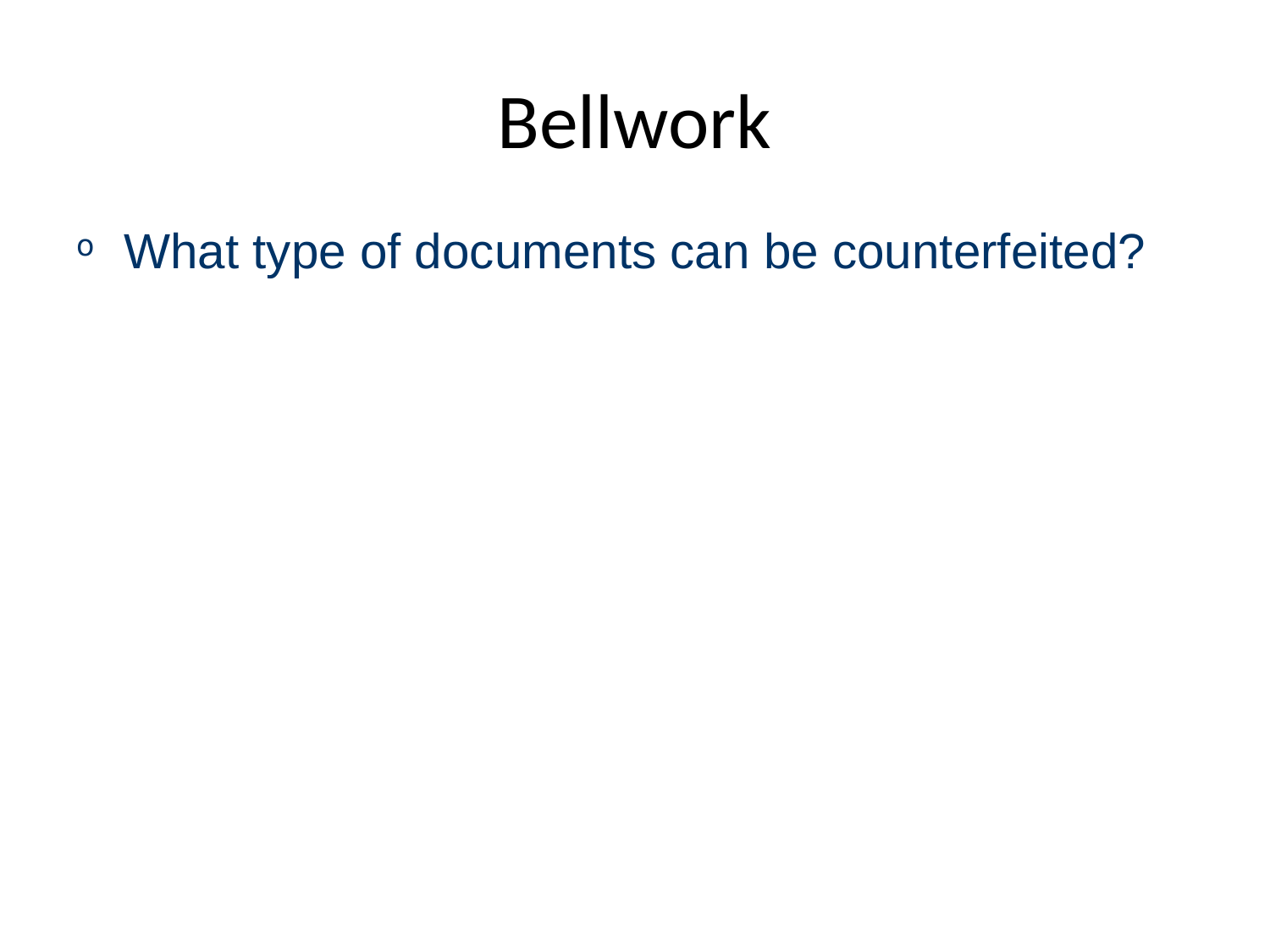

# Bellwork
What type of documents can be counterfeited?